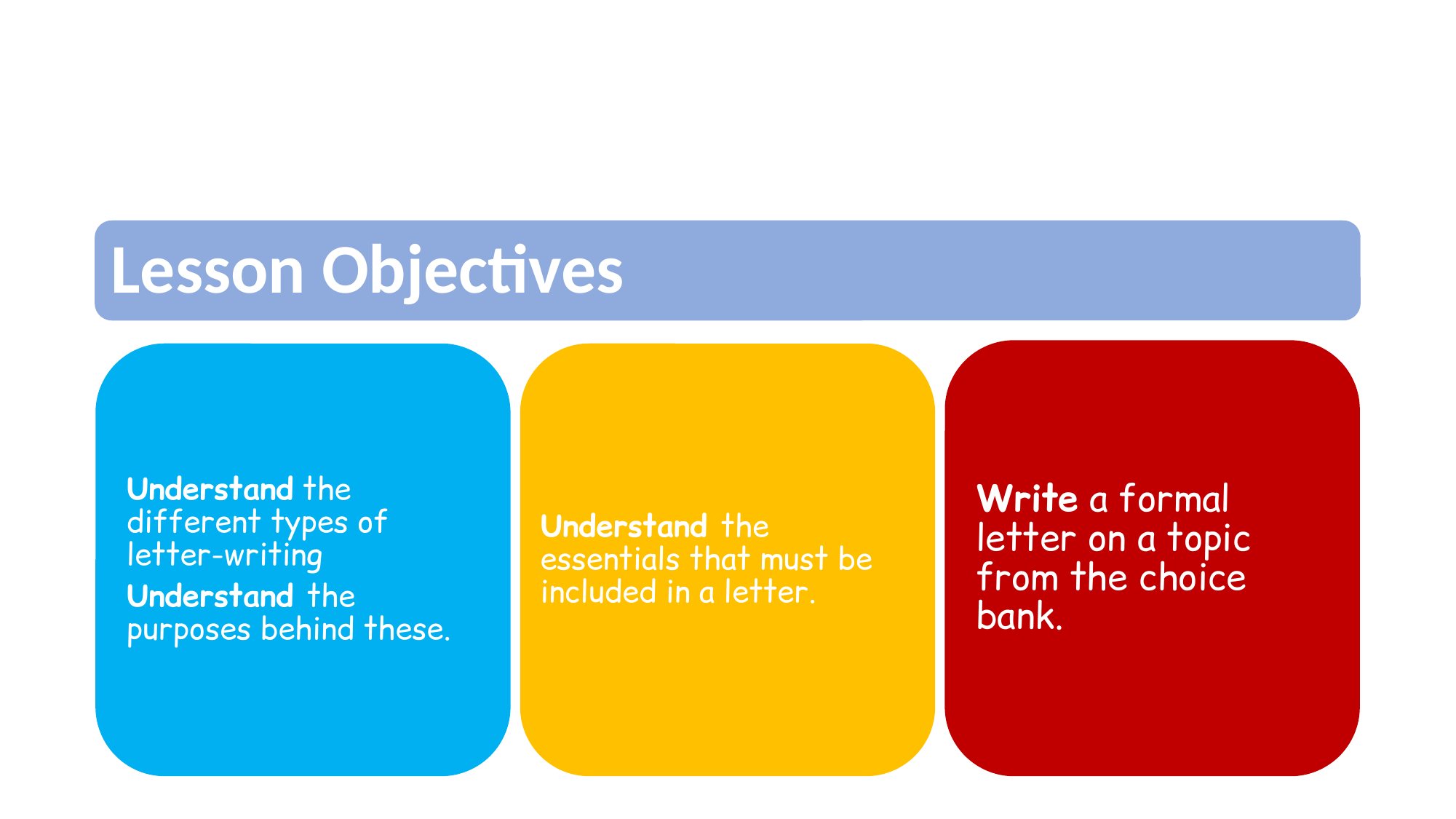

#
Lesson Objectives
Write a formal letter on a topic from the choice bank.
Understand the different types of letter-writing
Understand the purposes behind these.
Understand the essentials that must be included in a letter.